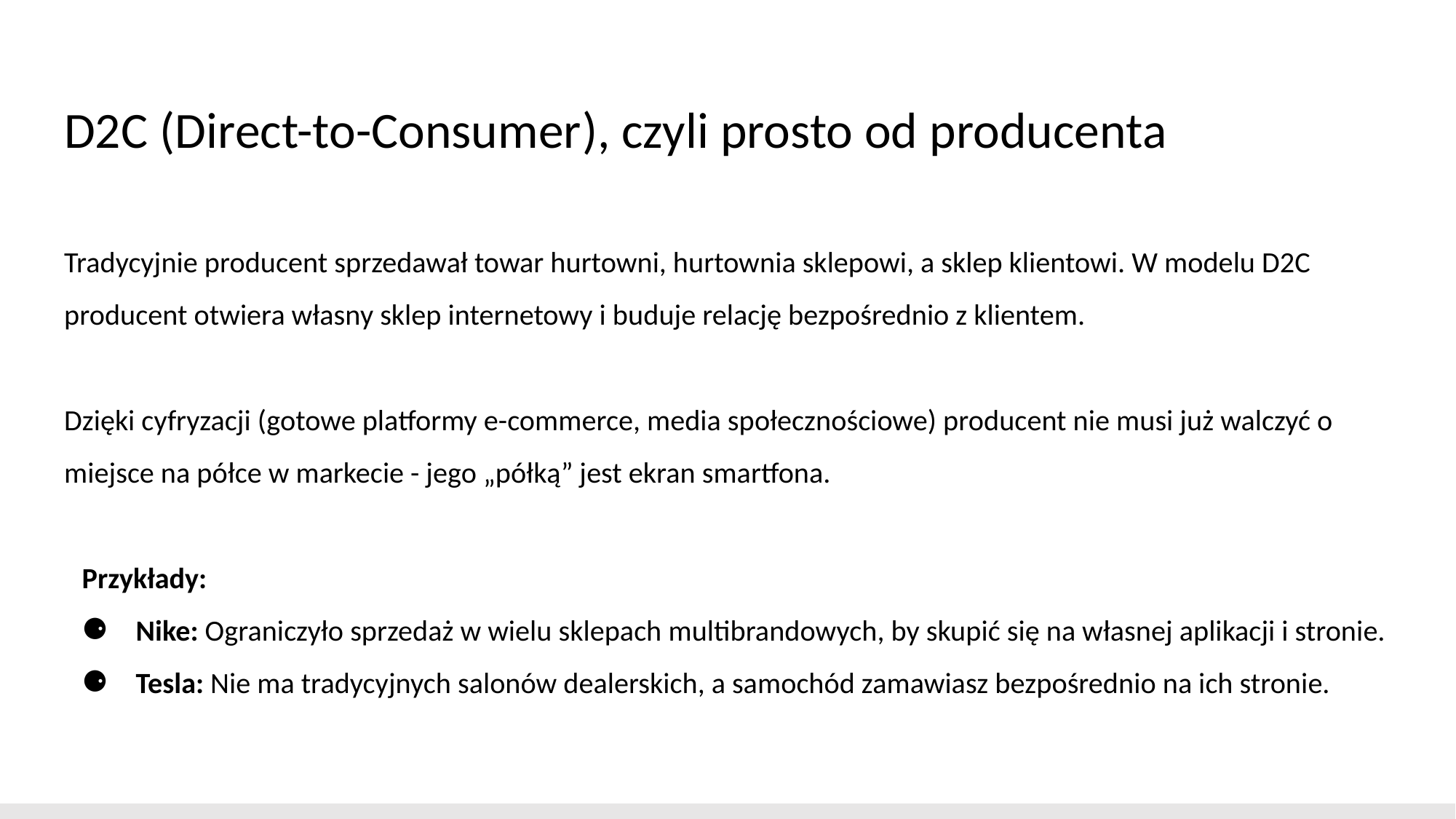

# D2C (Direct-to-Consumer), czyli prosto od producenta
Tradycyjnie producent sprzedawał towar hurtowni, hurtownia sklepowi, a sklep klientowi. W modelu D2C producent otwiera własny sklep internetowy i buduje relację bezpośrednio z klientem.

Dzięki cyfryzacji (gotowe platformy e-commerce, media społecznościowe) producent nie musi już walczyć o miejsce na półce w markecie - jego „półką” jest ekran smartfona.

Przykłady:
Nike: Ograniczyło sprzedaż w wielu sklepach multibrandowych, by skupić się na własnej aplikacji i stronie.
Tesla: Nie ma tradycyjnych salonów dealerskich, a samochód zamawiasz bezpośrednio na ich stronie.